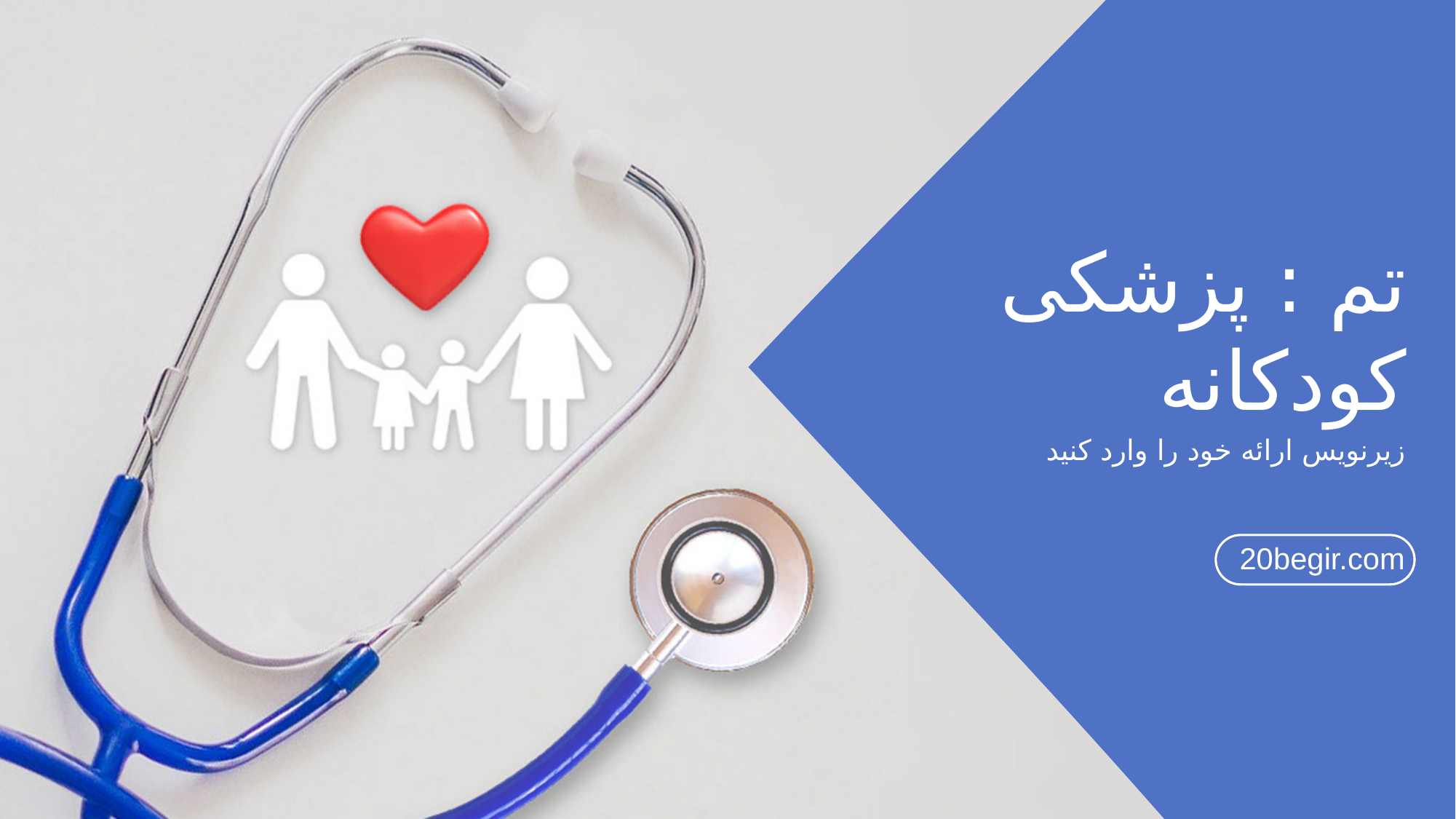

تم : پزشکی کودکانه
زیرنویس ارائه خود را وارد کنید
20begir.com